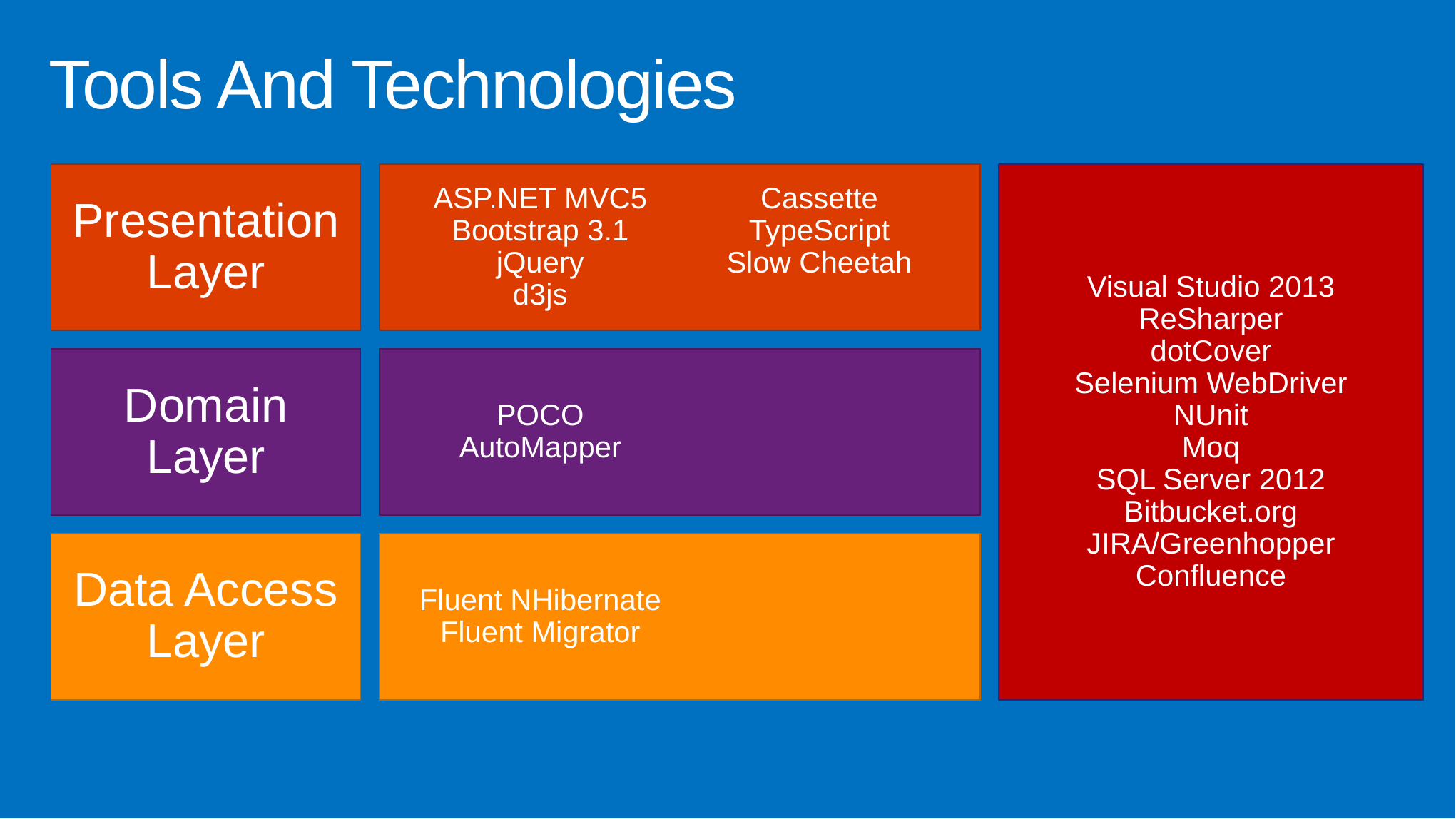

# Tools And Technologies
ASP.NET MVC5
Bootstrap 3.1
jQuery
d3js
Cassette
TypeScript
Slow Cheetah
POCO
AutoMapper
Fluent NHibernate
Fluent Migrator
Visual Studio 2013
ReSharper
dotCover
Selenium WebDriver
NUnit
Moq
SQL Server 2012
Bitbucket.org
JIRA/Greenhopper
Confluence
Presentation Layer
Domain Layer
Data Access Layer